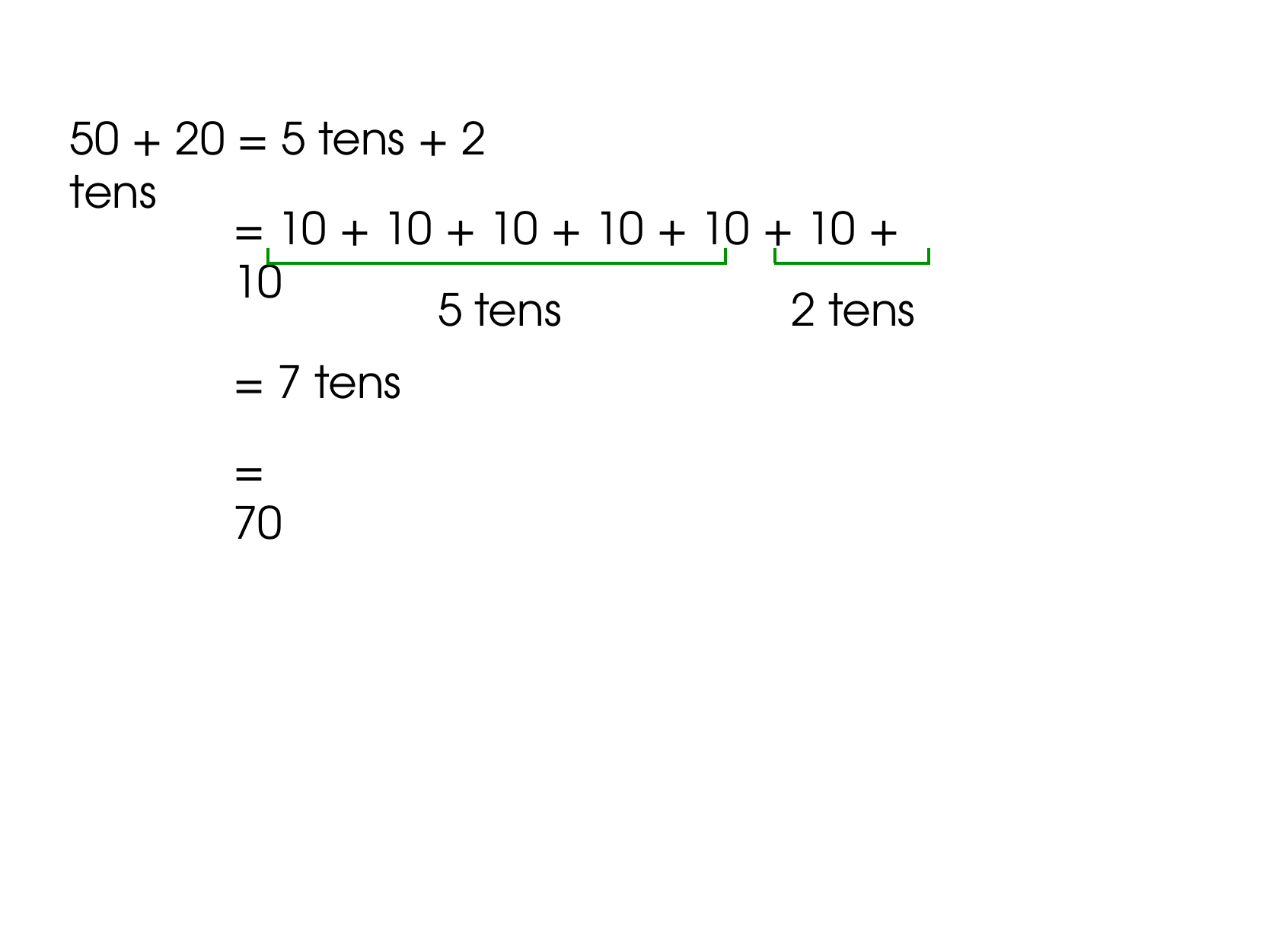

50 + 20 = 5 tens + 2 tens
= 10 + 10 + 10 + 10 + 10 + 10 + 10
5 tens
2 tens
= 7 tens
= 70